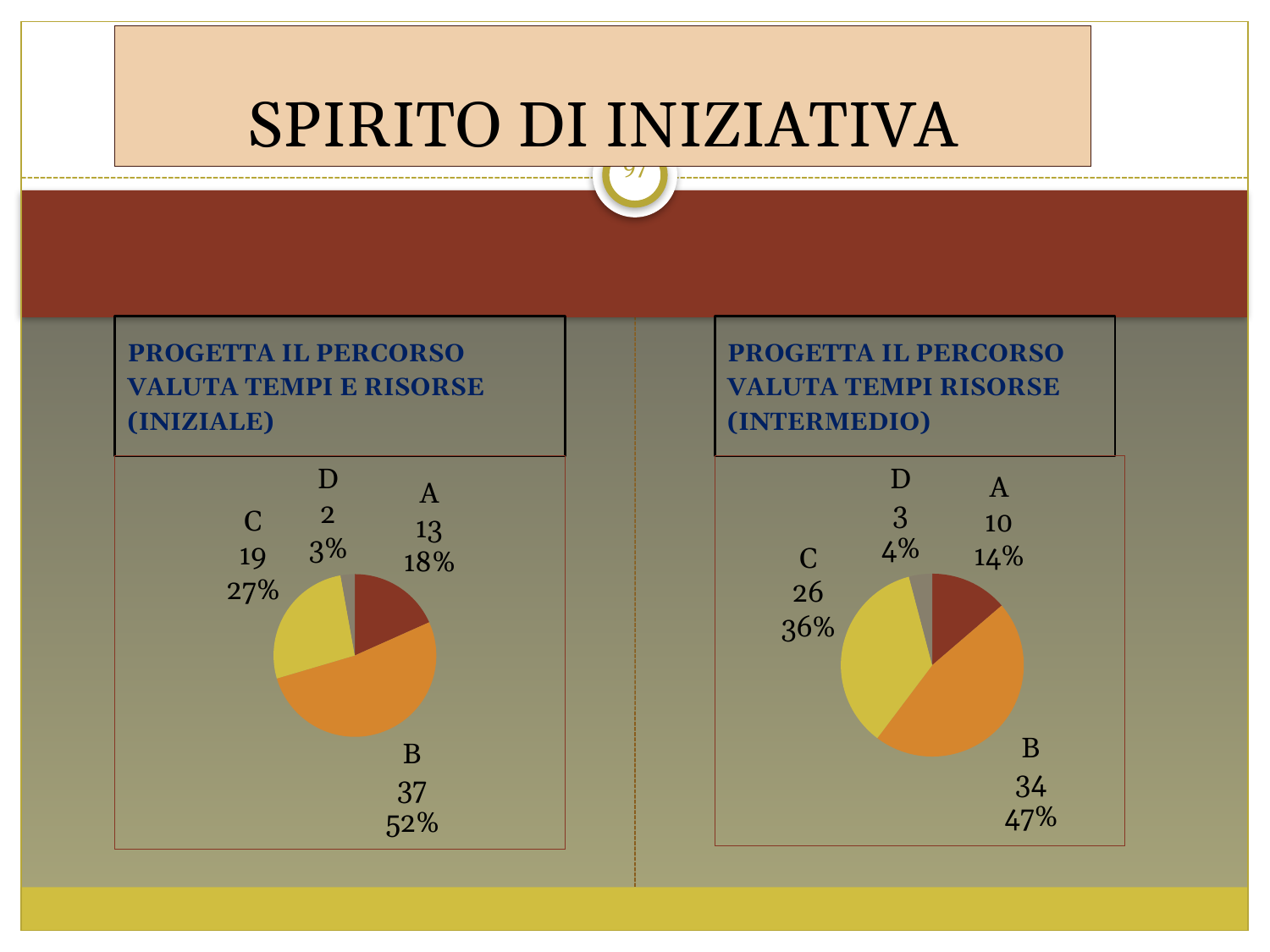

# SPIRITO DI INIZIATIVA
97
PROGETTA IL PERCORSO
VALUTA TEMPI E RISORSE
(INIZIALE)
PROGETTA IL PERCORSO
VALUTA TEMPI RISORSE
(INTERMEDIO)

### Chart

| Category | Vendite |
|---|---|
| A | 13.0 |
| B | 37.0 |
| C | 19.0 |
| D | 2.0 |

### Chart

| Category | Vendite |
|---|---|
| A | 10.0 |
| B | 34.0 |
| C | 26.0 |
| D | 3.0 |